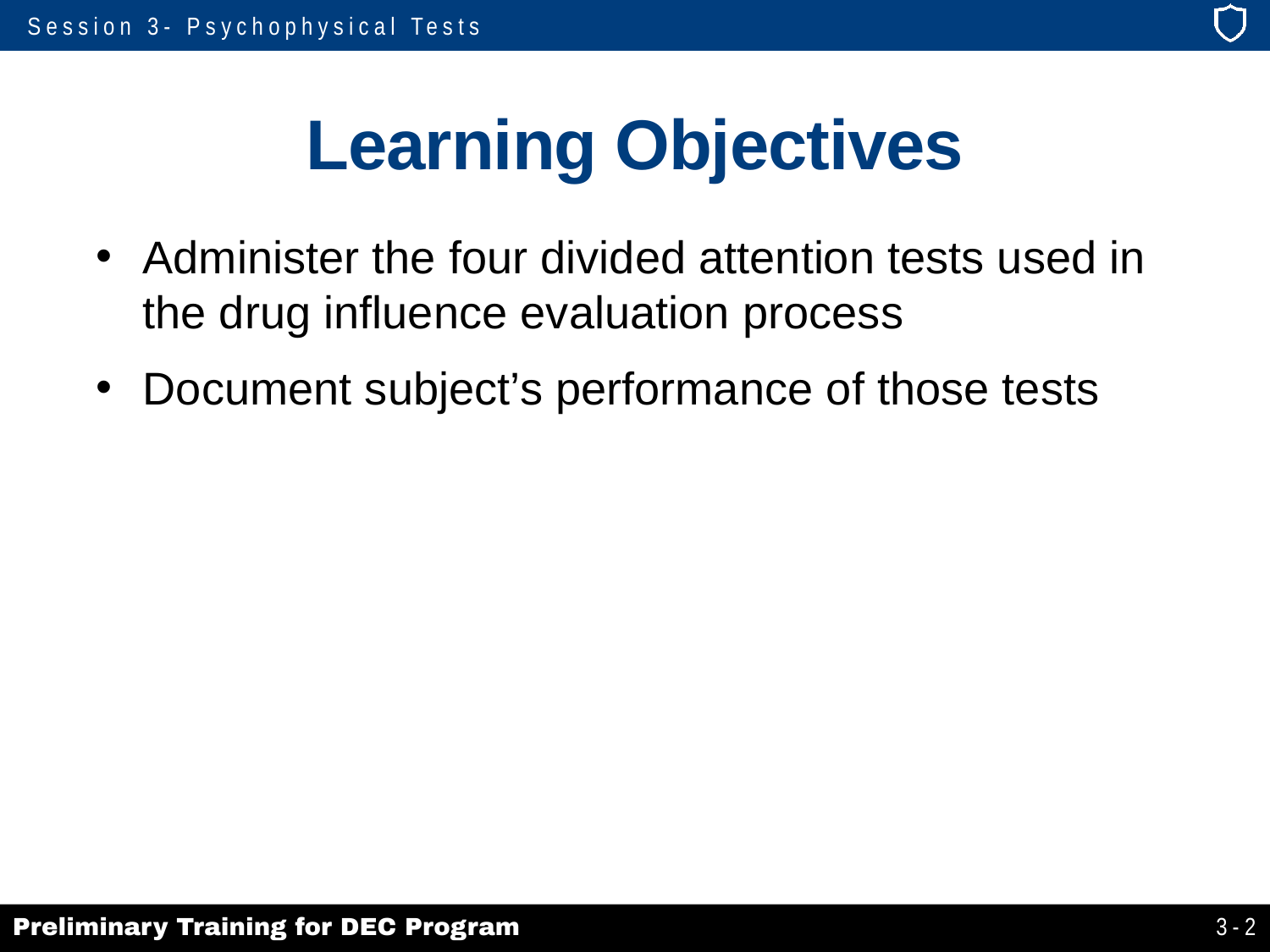

# Learning Objectives
Administer the four divided attention tests used in the drug influence evaluation process
Document subject’s performance of those tests

3-2